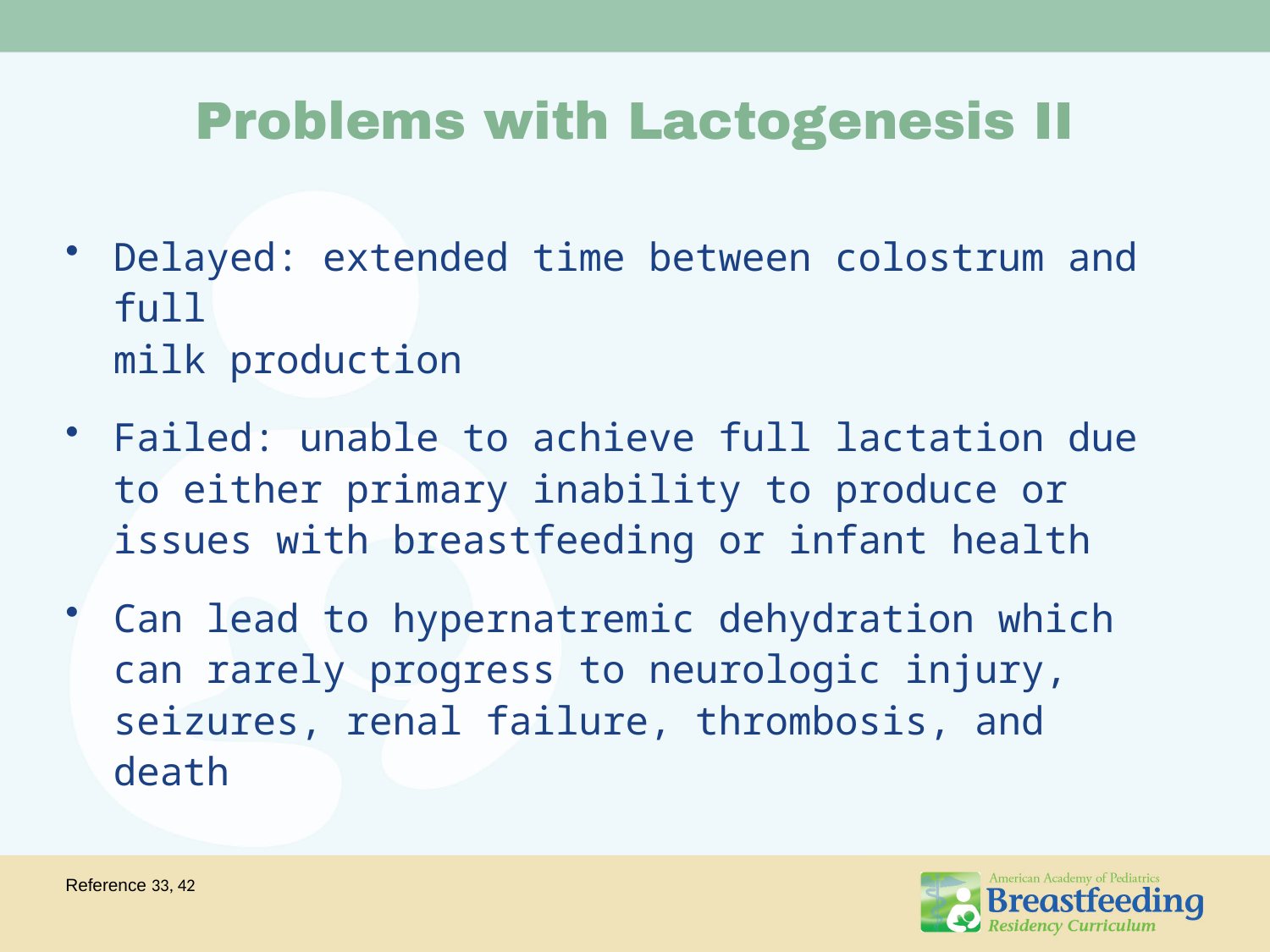

# Problems with Lactogenesis II
Delayed: extended time between colostrum and full
milk production
Failed: unable to achieve full lactation due to either primary inability to produce or issues with breastfeeding or infant health
Can lead to hypernatremic dehydration which can rarely progress to neurologic injury, seizures, renal failure, thrombosis, and death
Reference 33, 42